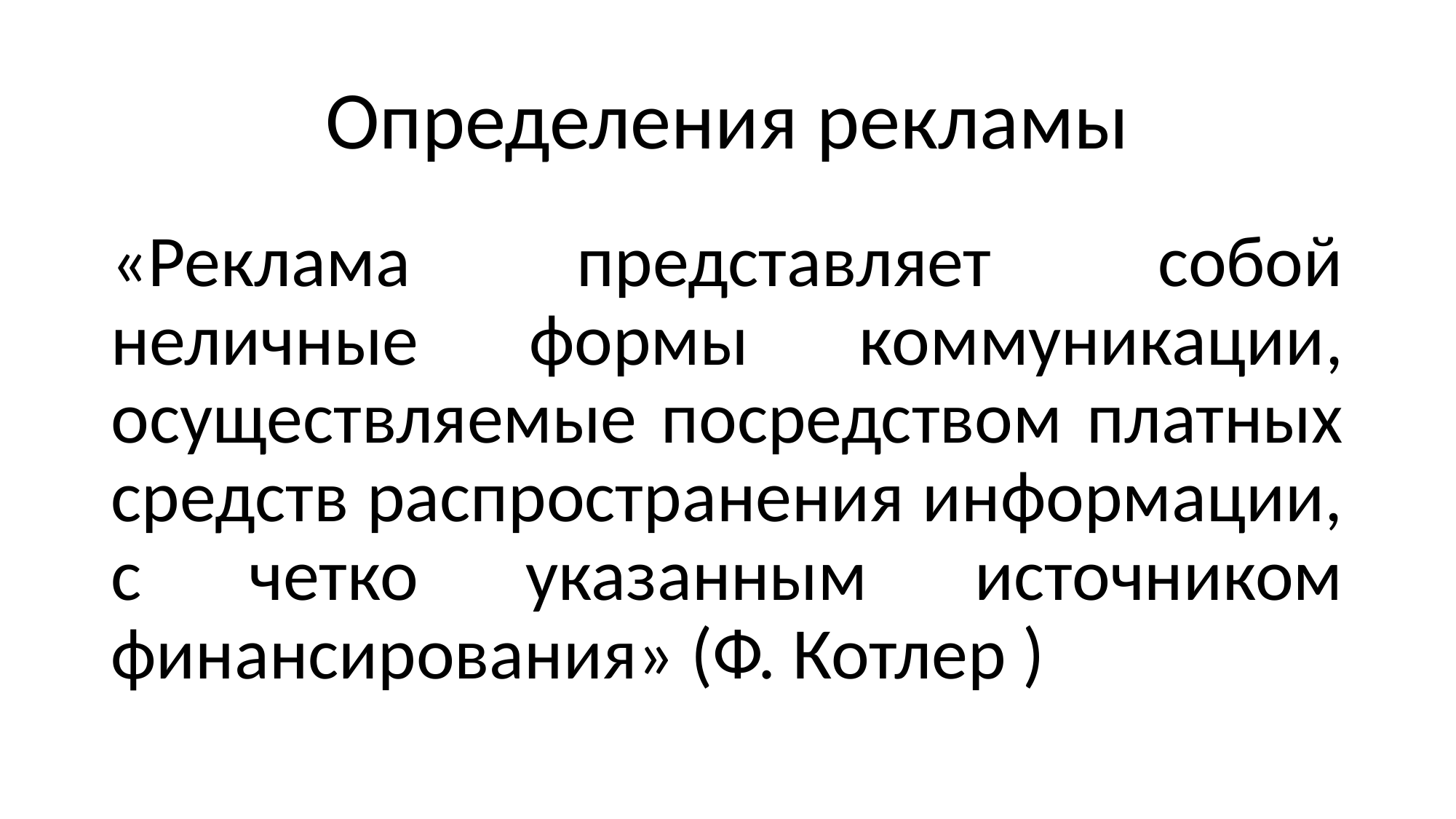

# Определения рекламы
«Реклама представляет собой неличные формы коммуникации, осуществляемые посредством платных средств распространения информации, с четко указанным источником финансирования» (Ф. Котлер )